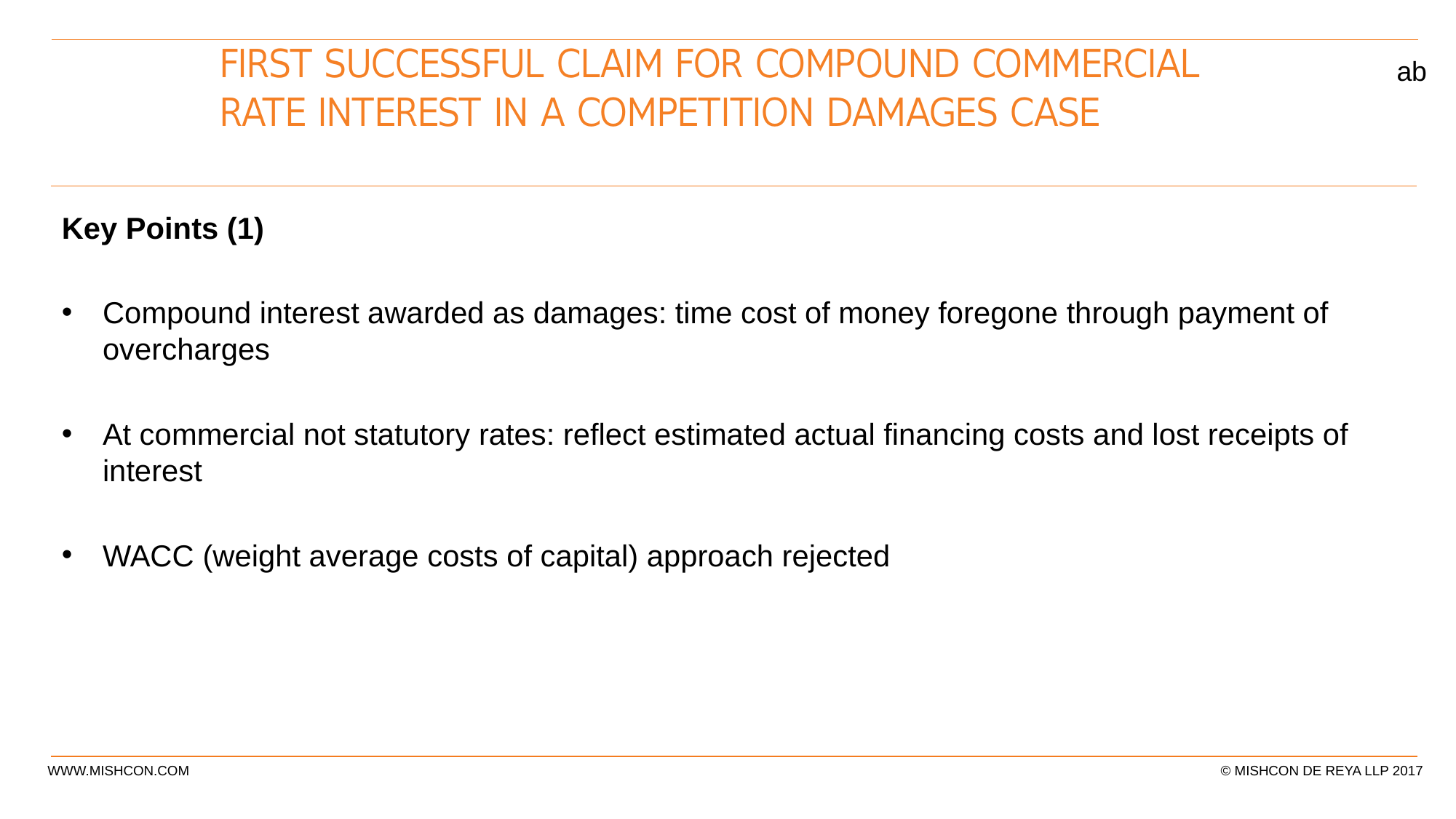

# First successful claim for compound commercial rate interest in a competition damages case
Key Points (1)

Compound interest awarded as damages: time cost of money foregone through payment of overcharges

At commercial not statutory rates: reflect estimated actual financing costs and lost receipts of interest

WACC (weight average costs of capital) approach rejected